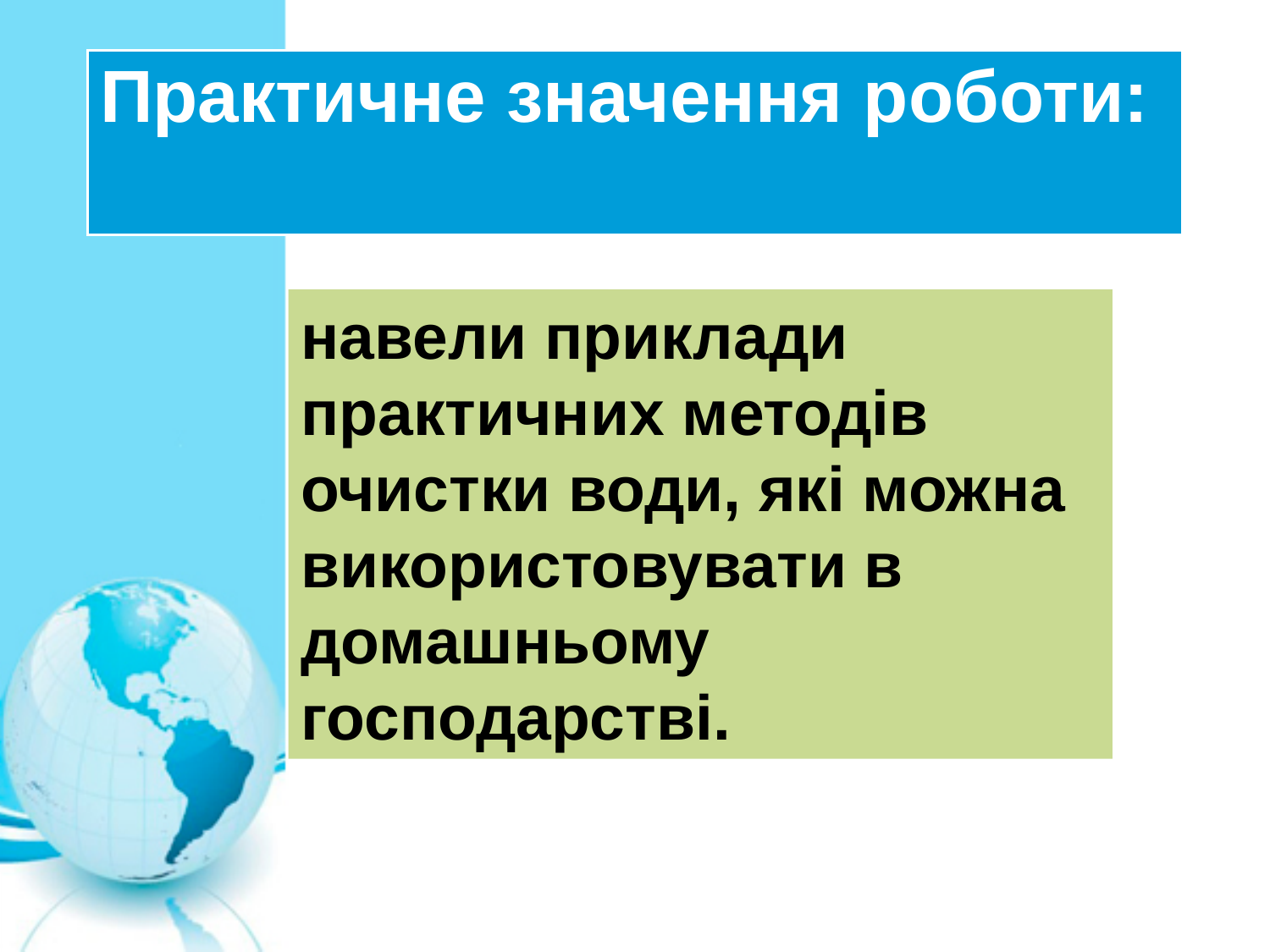

# Практичне значення роботи:
навели приклади практичних методів очистки води, які можна використовувати в домашньому господарстві.